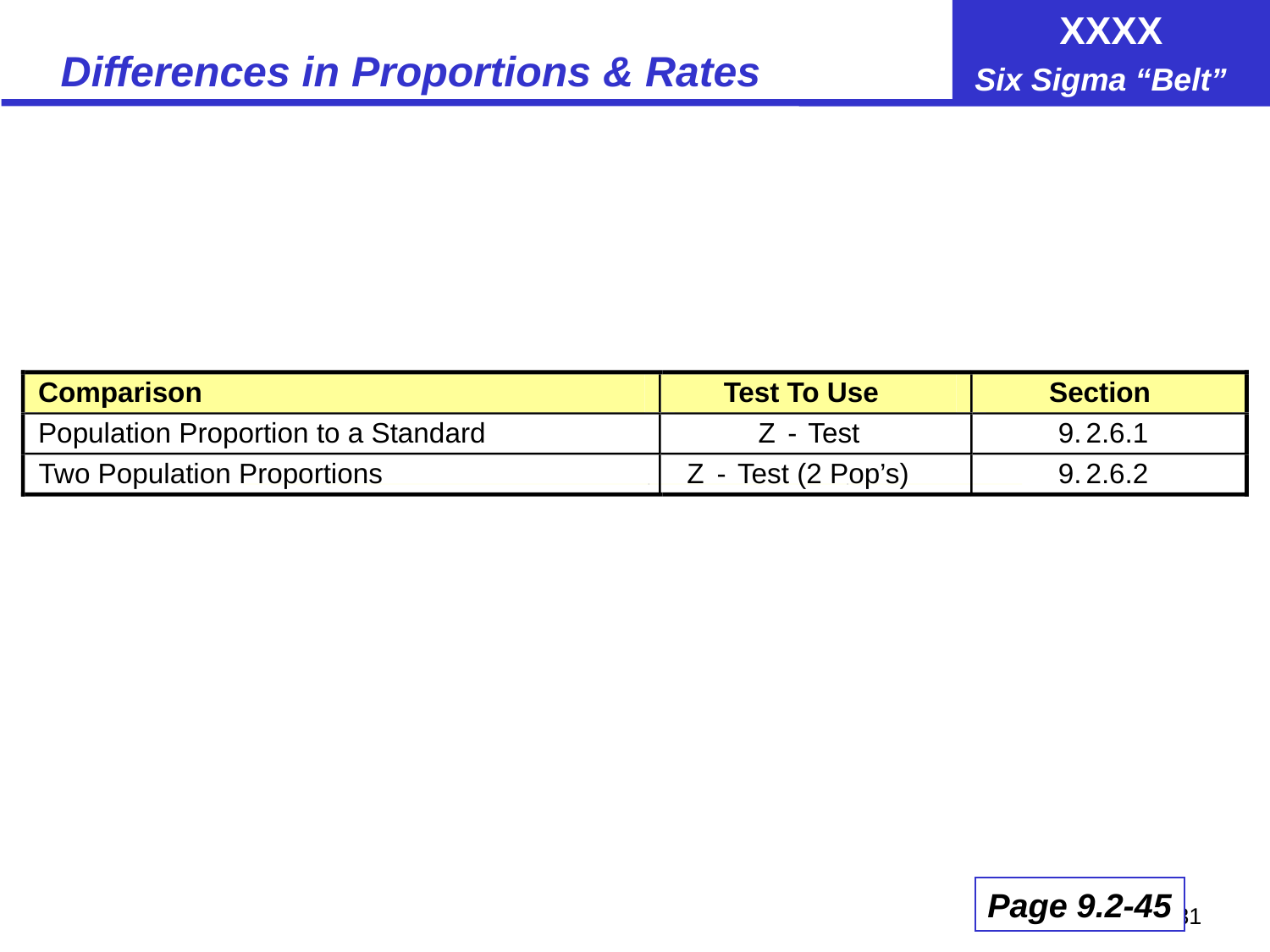

# Differences in Proportions & Rates

Comparison

Test To Use

Section

Population Proportion to a Standard

Z
-
 Test

9.
2.6.1

Two Population Proportions

Z
-
 Test (2 Pop’s)

9.
2.6.2

Page 9.2-45